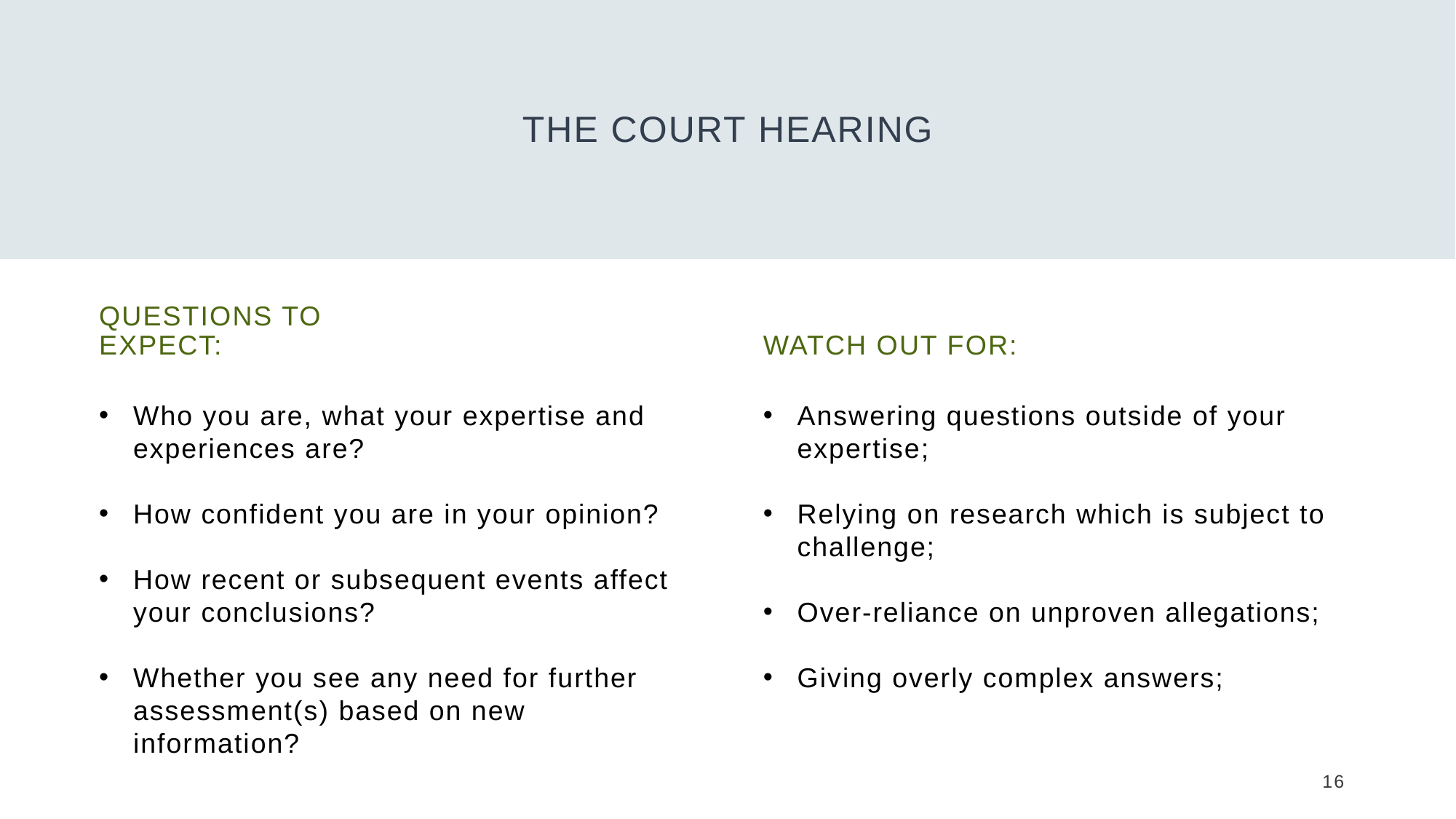

# The court hearing
Questions to expect:
Watch out for:
Who you are, what your expertise and experiences are?

How confident you are in your opinion?

How recent or subsequent events affect your conclusions?

Whether you see any need for further assessment(s) based on new information?
Answering questions outside of your expertise;

Relying on research which is subject to challenge;

Over-reliance on unproven allegations;

Giving overly complex answers;
16